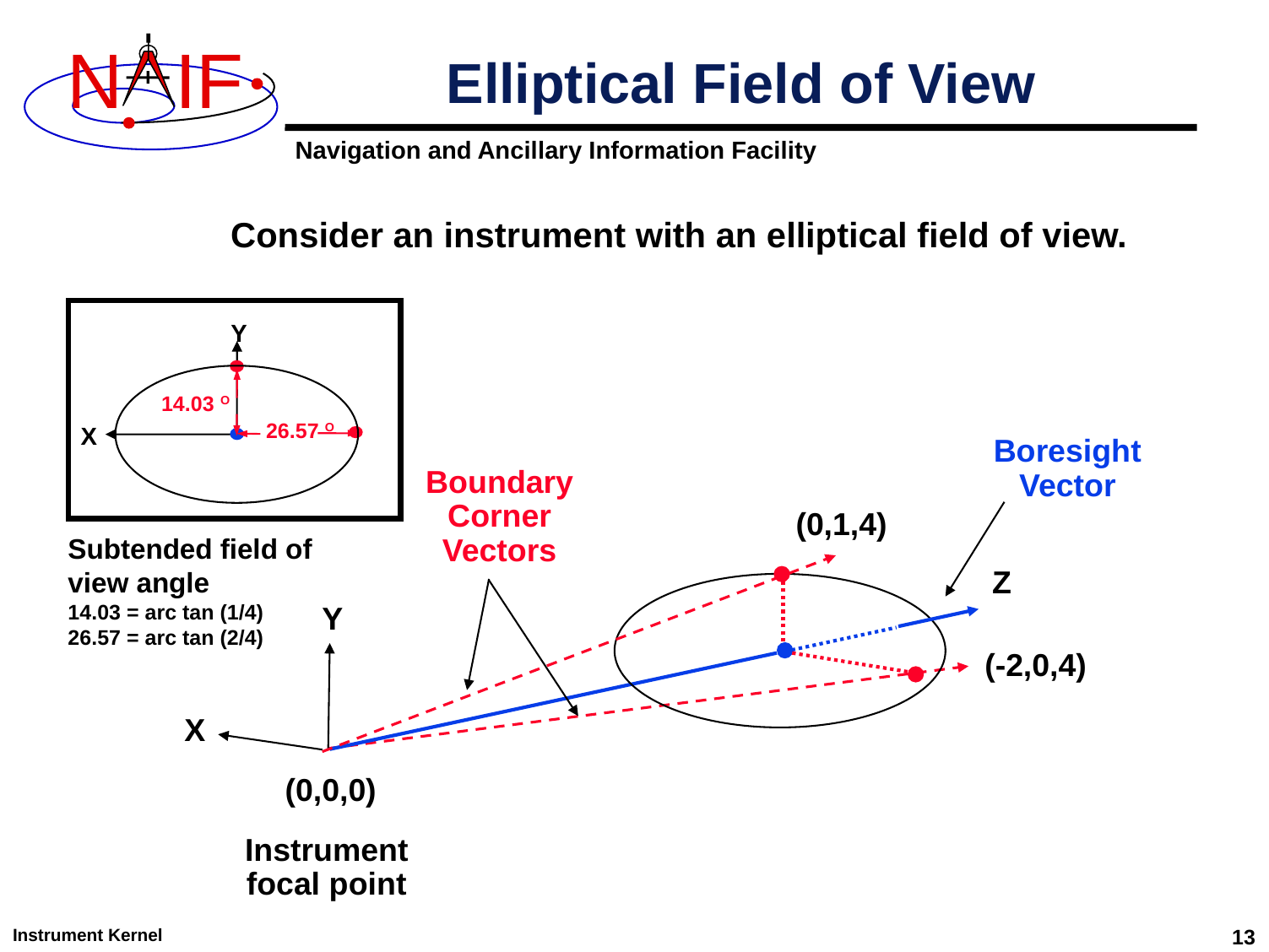

# Elliptical Field of View
Consider an instrument with an elliptical field of view.

Y

14.03 O

X

26.57 O

Boresight Vector

Boundary Corner Vectors
(0,1,4)

Subtended field of view angle
14.03 = arc tan (1/4)
26.57 = arc tan (2/4)

Z

Y

(-2,0,4)

X

(0,0,0)
Instrument
focal point
Instrument Kernel
13